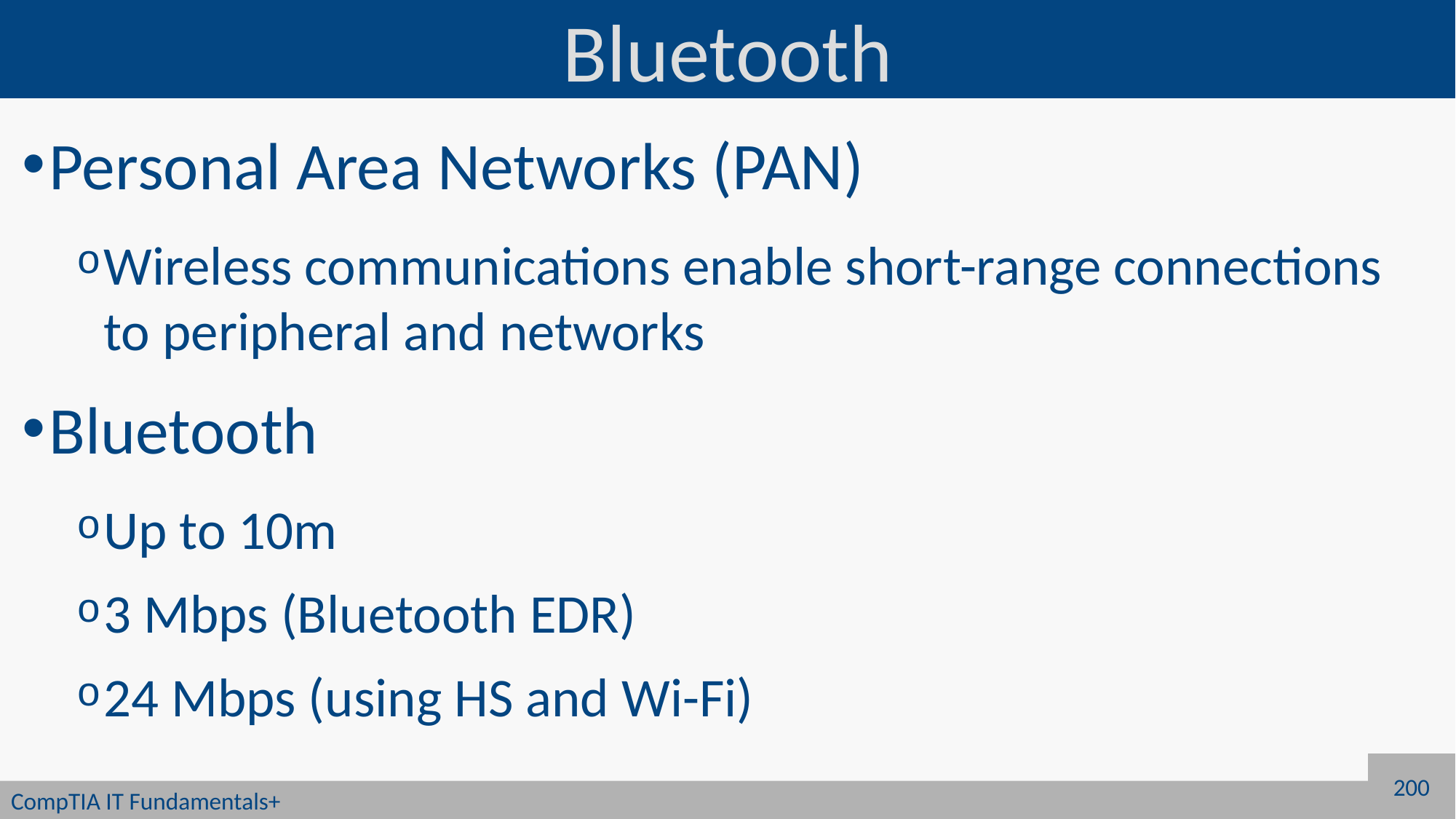

# Bluetooth
Personal Area Networks (PAN)
Wireless communications enable short-range connections to peripheral and networks
Bluetooth
Up to 10m
3 Mbps (Bluetooth EDR)
24 Mbps (using HS and Wi-Fi)
200
CompTIA IT Fundamentals+